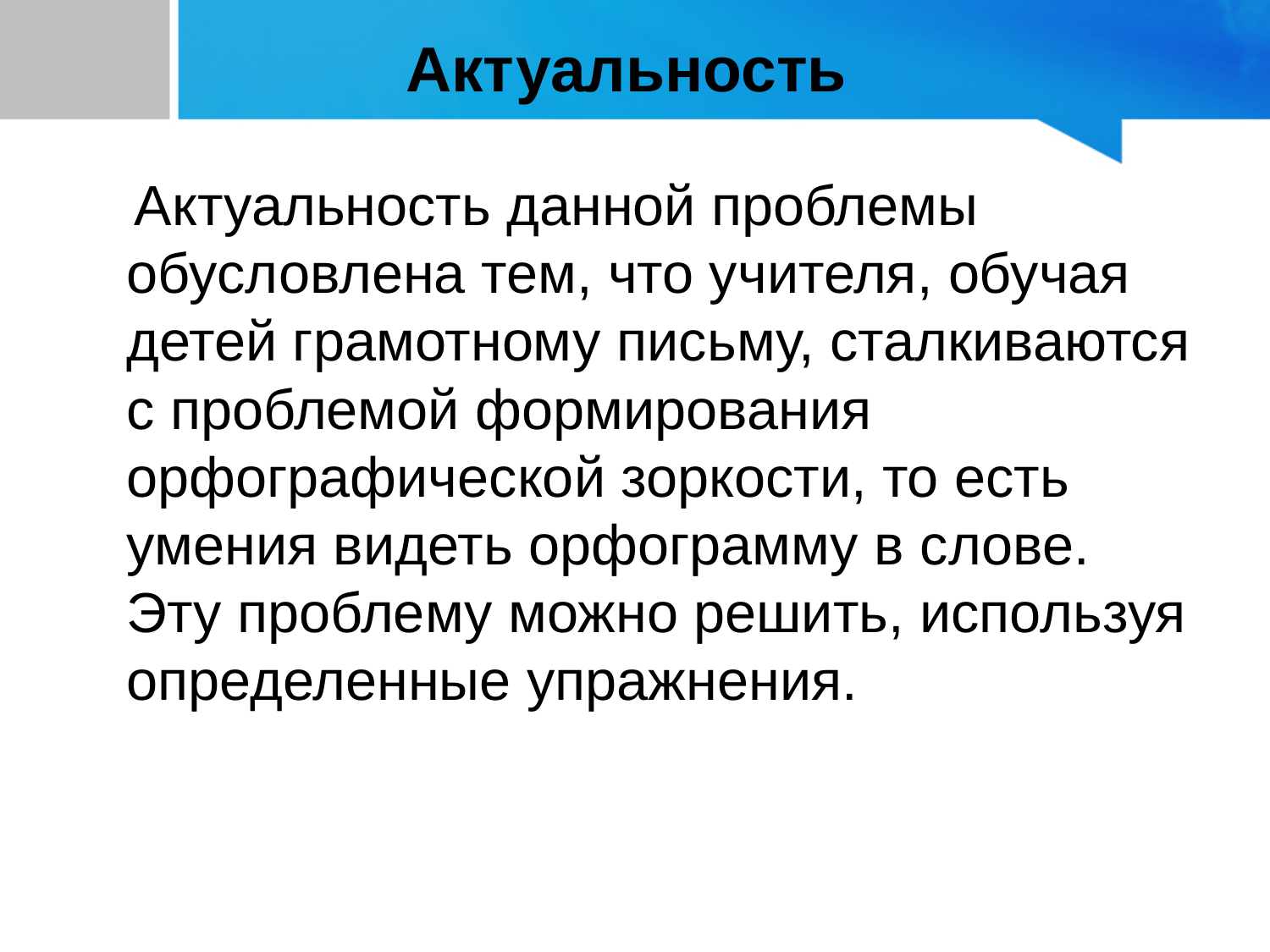

# Актуальность
   Актуальность данной проблемы обусловлена тем, что учителя, обучая детей грамотному письму, сталкиваются с проблемой формирования орфографической зоркости, то есть умения видеть орфограмму в слове. Эту проблему можно решить, используя определенные упражнения.